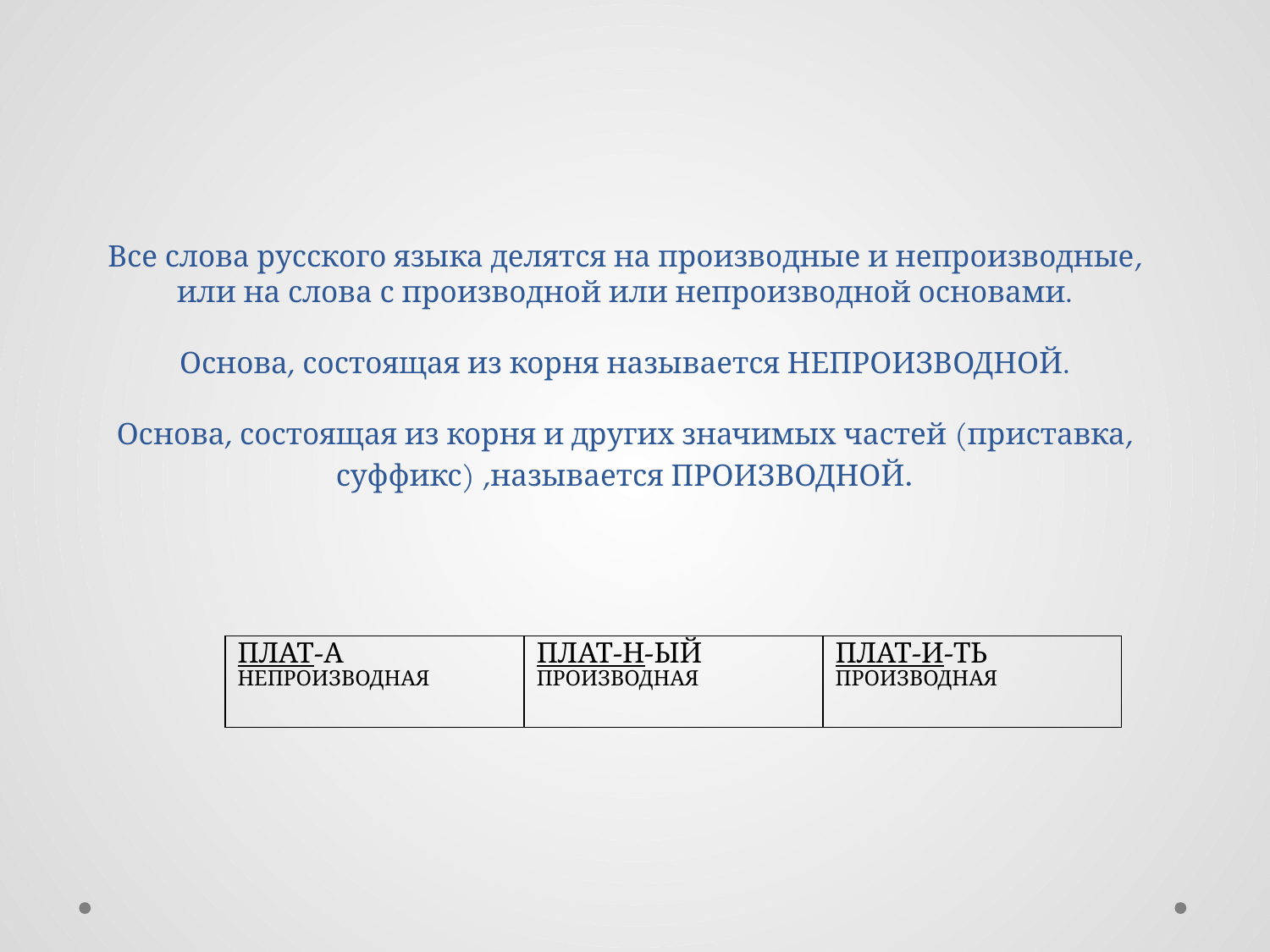

# Все слова русского языка делятся на производные и непроизводные, или на слова с производной или непроизводной основами. Основа, состоящая из корня называется НЕПРОИЗВОДНОЙ. Основа, состоящая из корня и других значимых частей (приставка, суффикс) ,называется ПРОИЗВОДНОЙ.
| ПЛАТ-А НЕПРОИЗВОДНАЯ | ПЛАТ-Н-ЫЙ ПРОИЗВОДНАЯ | ПЛАТ-И-ТЬ ПРОИЗВОДНАЯ |
| --- | --- | --- |